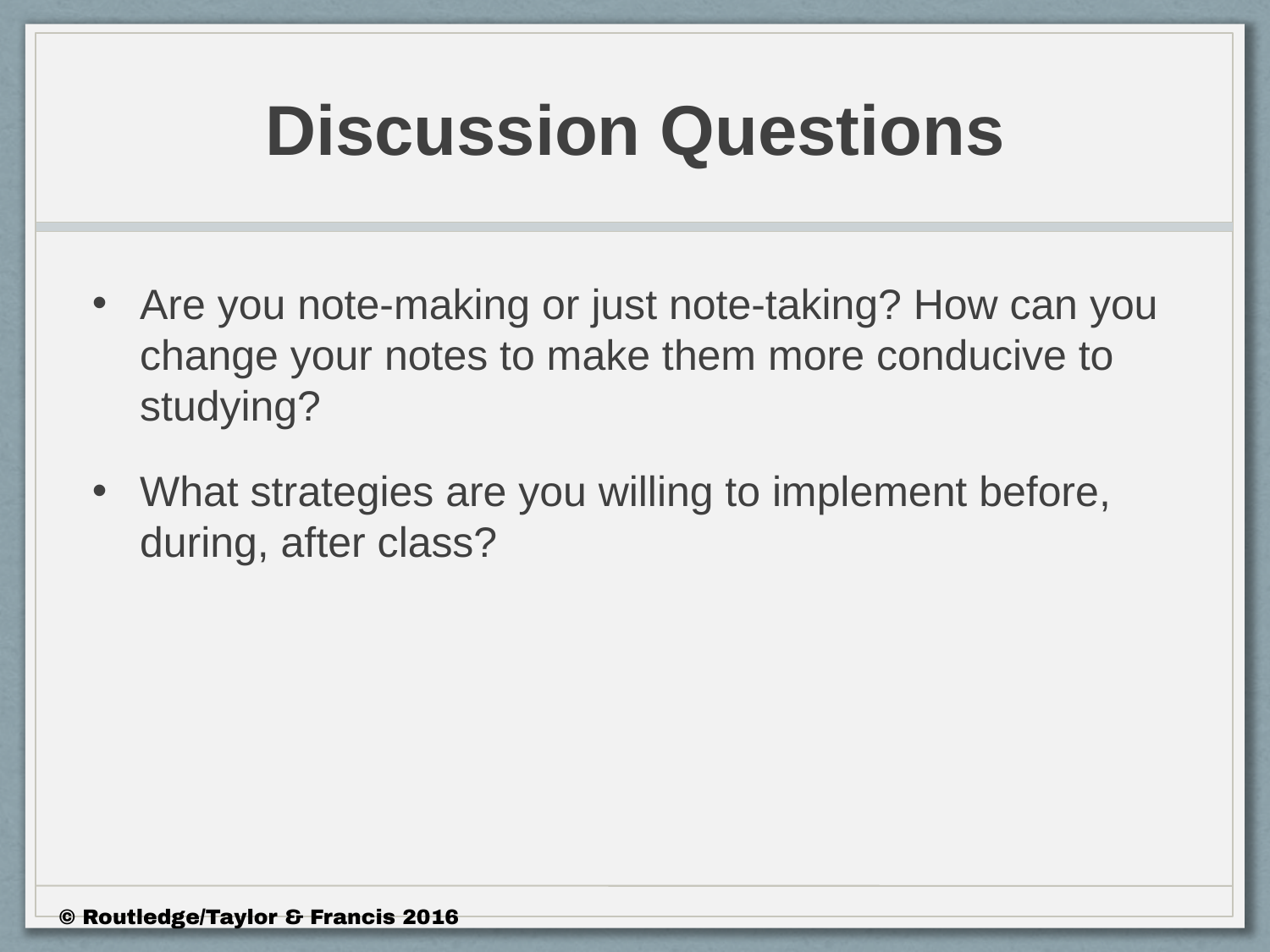

# Discussion Questions
Are you note-making or just note-taking? How can you change your notes to make them more conducive to studying?
What strategies are you willing to implement before, during, after class?
© Routledge/Taylor & Francis 2016